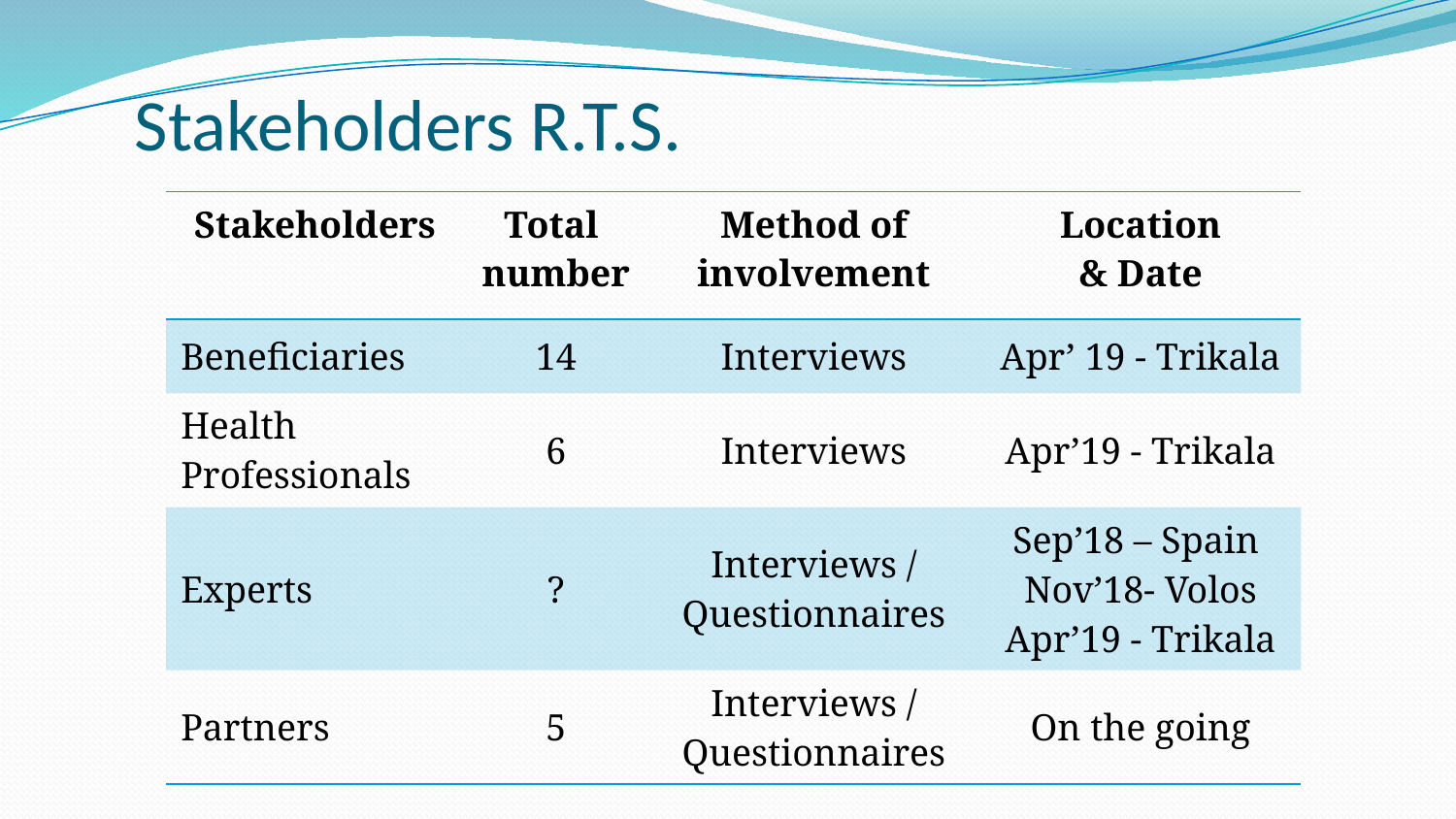

# Stakeholders R.T.S.
| Stakeholders | Total number | Method of involvement | Location & Date |
| --- | --- | --- | --- |
| Beneficiaries | 14 | Interviews | Apr’ 19 - Trikala |
| Health Professionals | 6 | Interviews | Apr’19 - Trikala |
| Experts | ? | Interviews / Questionnaires | Sep’18 – Spain Nov’18- Volos Apr’19 - Trikala |
| Partners | 5 | Interviews / Questionnaires | On the going |